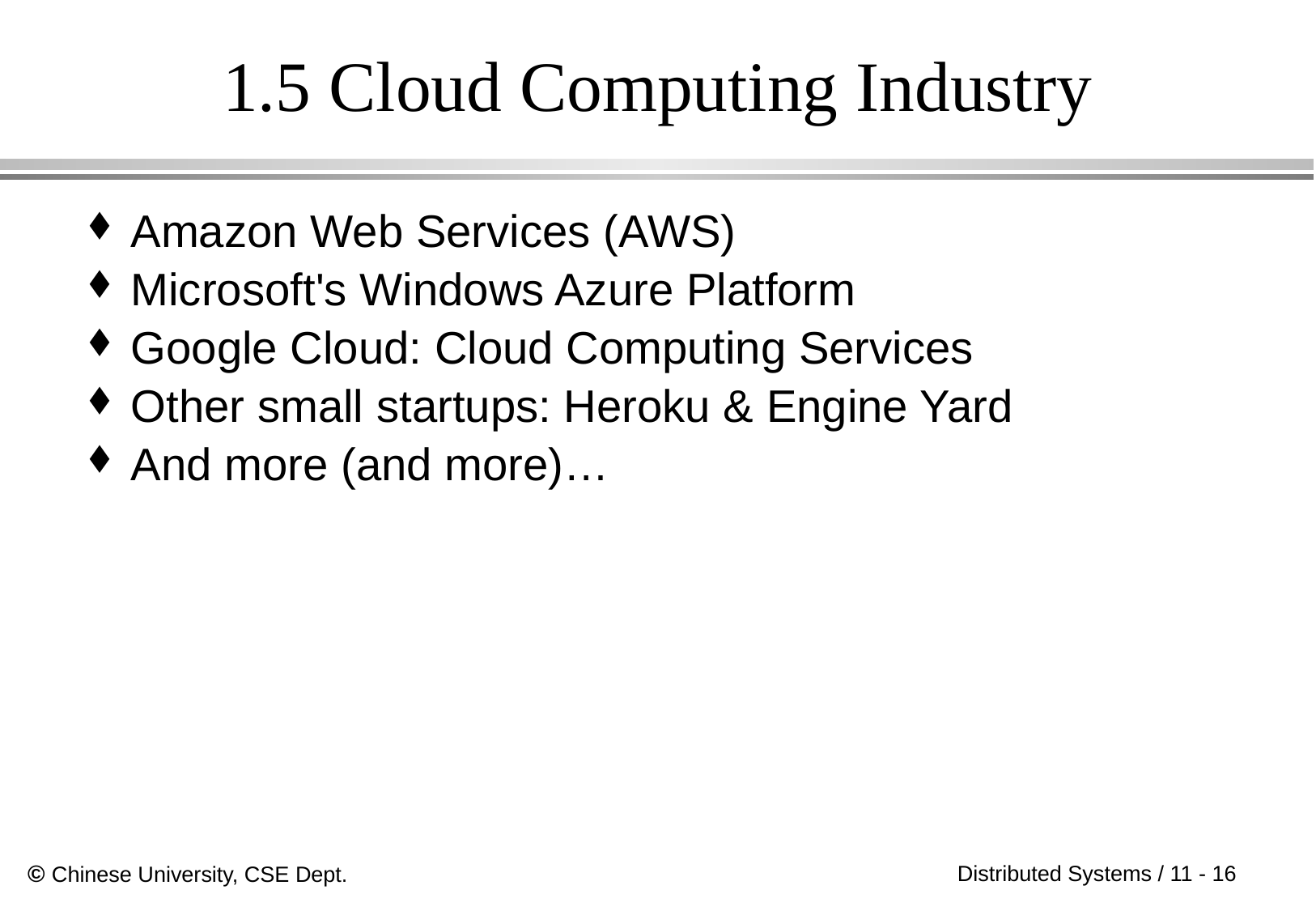

# 1.5 Cloud Computing Industry
Amazon Web Services (AWS)
Microsoft's Windows Azure Platform
Google Cloud: Cloud Computing Services
Other small startups: Heroku & Engine Yard
And more (and more)…